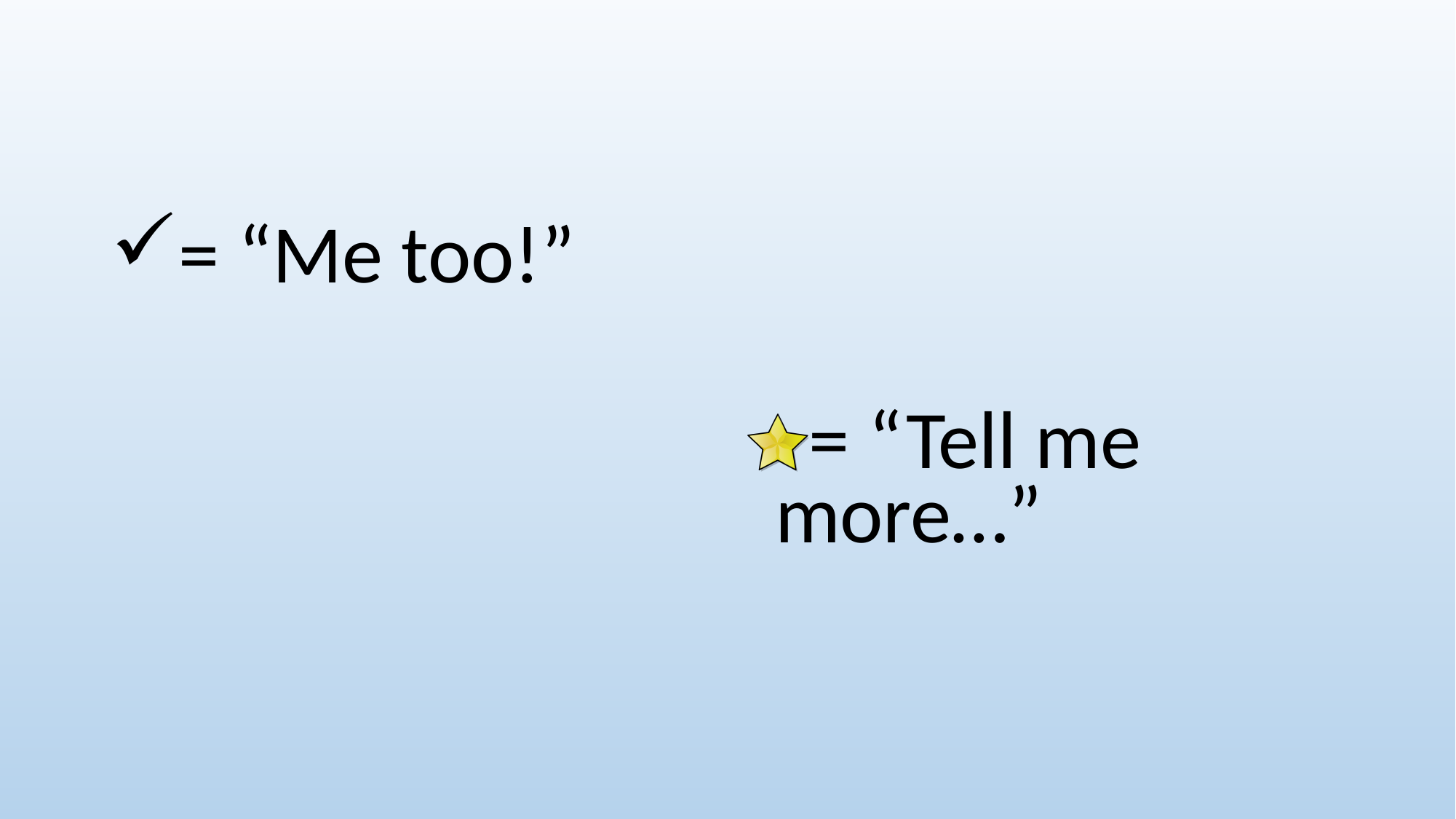

#
= “Me too!”

= “Tell me more…”